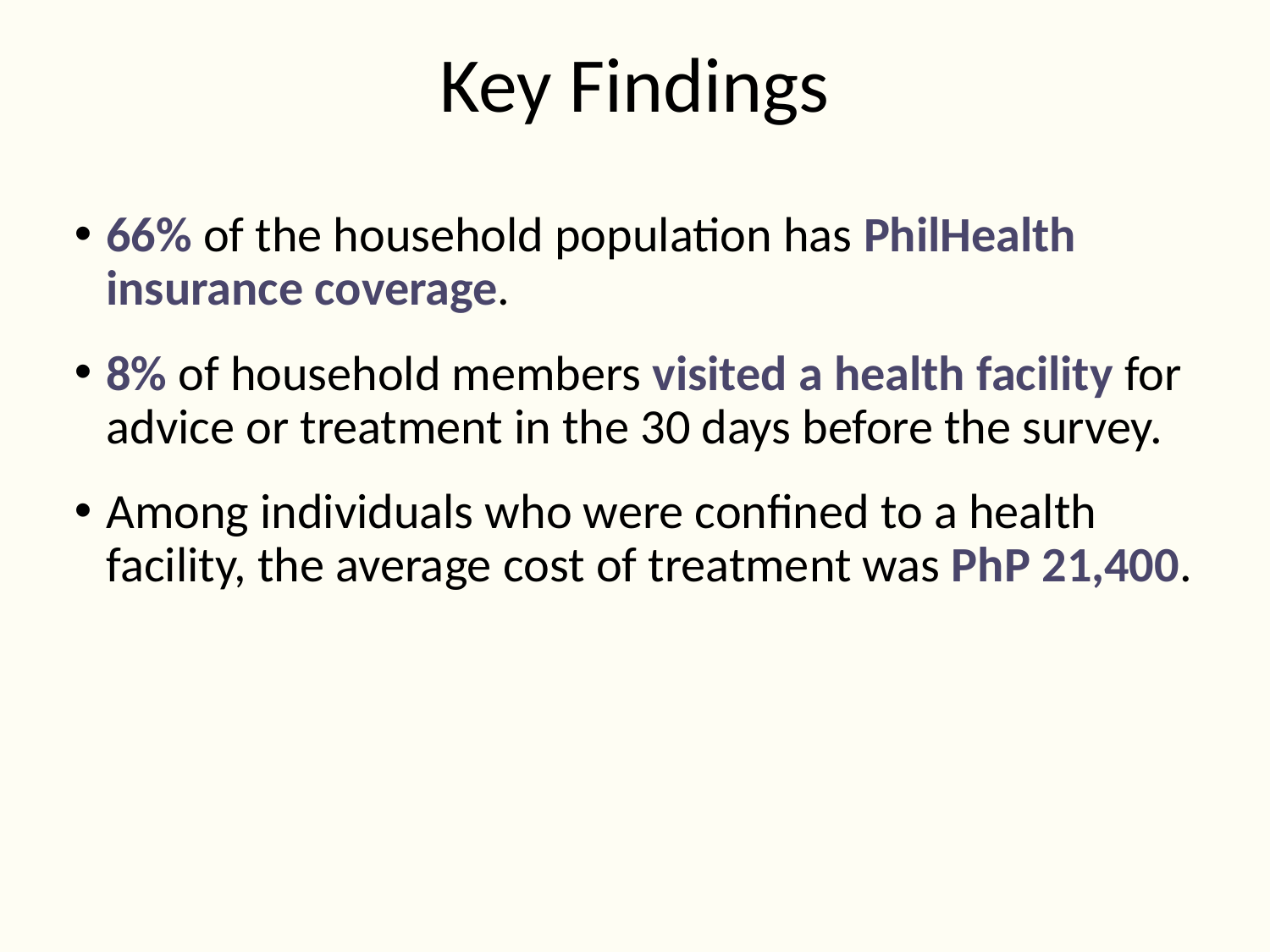

# Key Findings
66% of the household population has PhilHealth insurance coverage.
8% of household members visited a health facility for advice or treatment in the 30 days before the survey.
Among individuals who were confined to a health facility, the average cost of treatment was PhP 21,400.